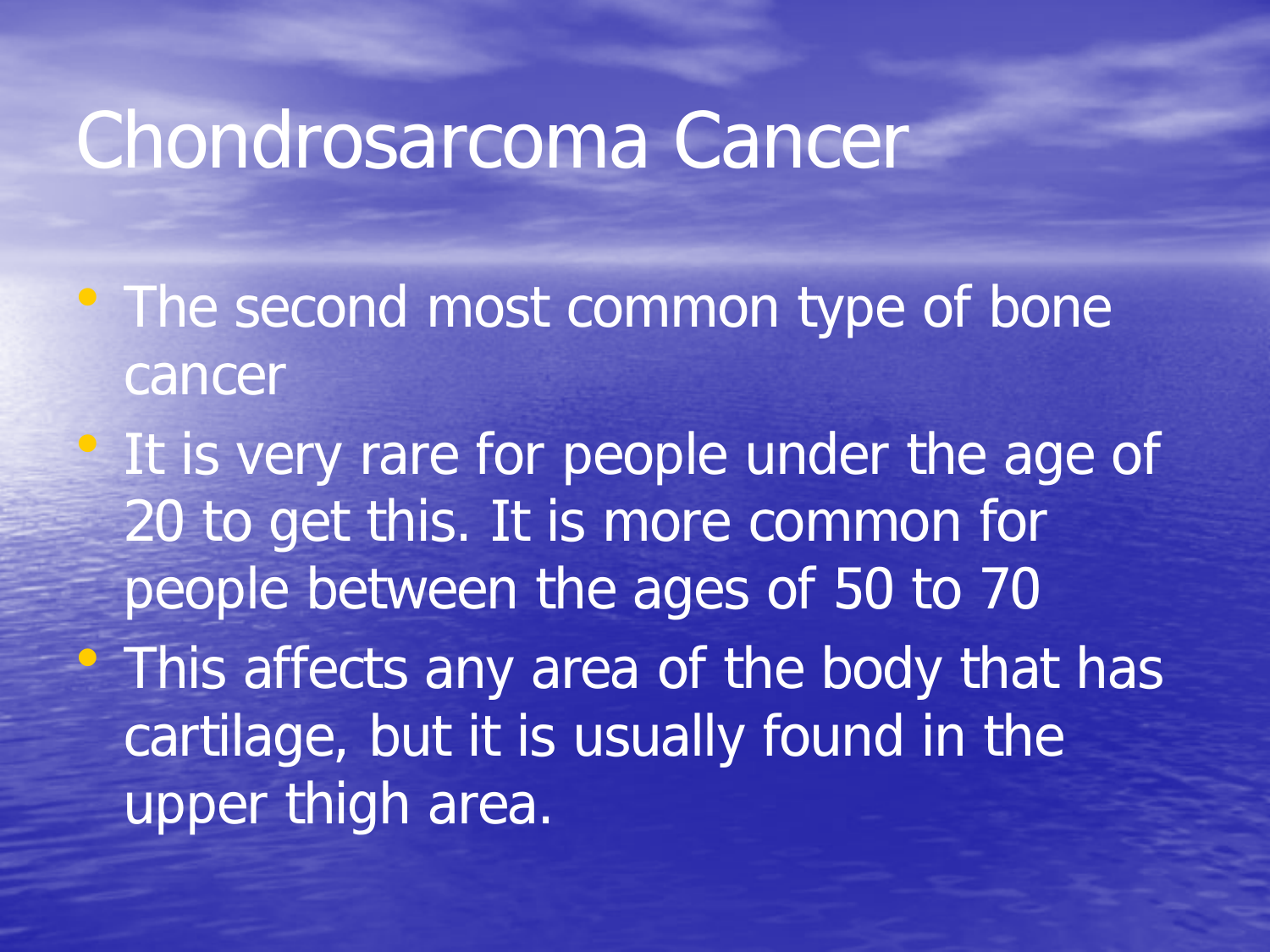

# Chondrosarcoma Cancer
The second most common type of bone cancer
It is very rare for people under the age of 20 to get this. It is more common for people between the ages of 50 to 70
This affects any area of the body that has cartilage, but it is usually found in the upper thigh area.